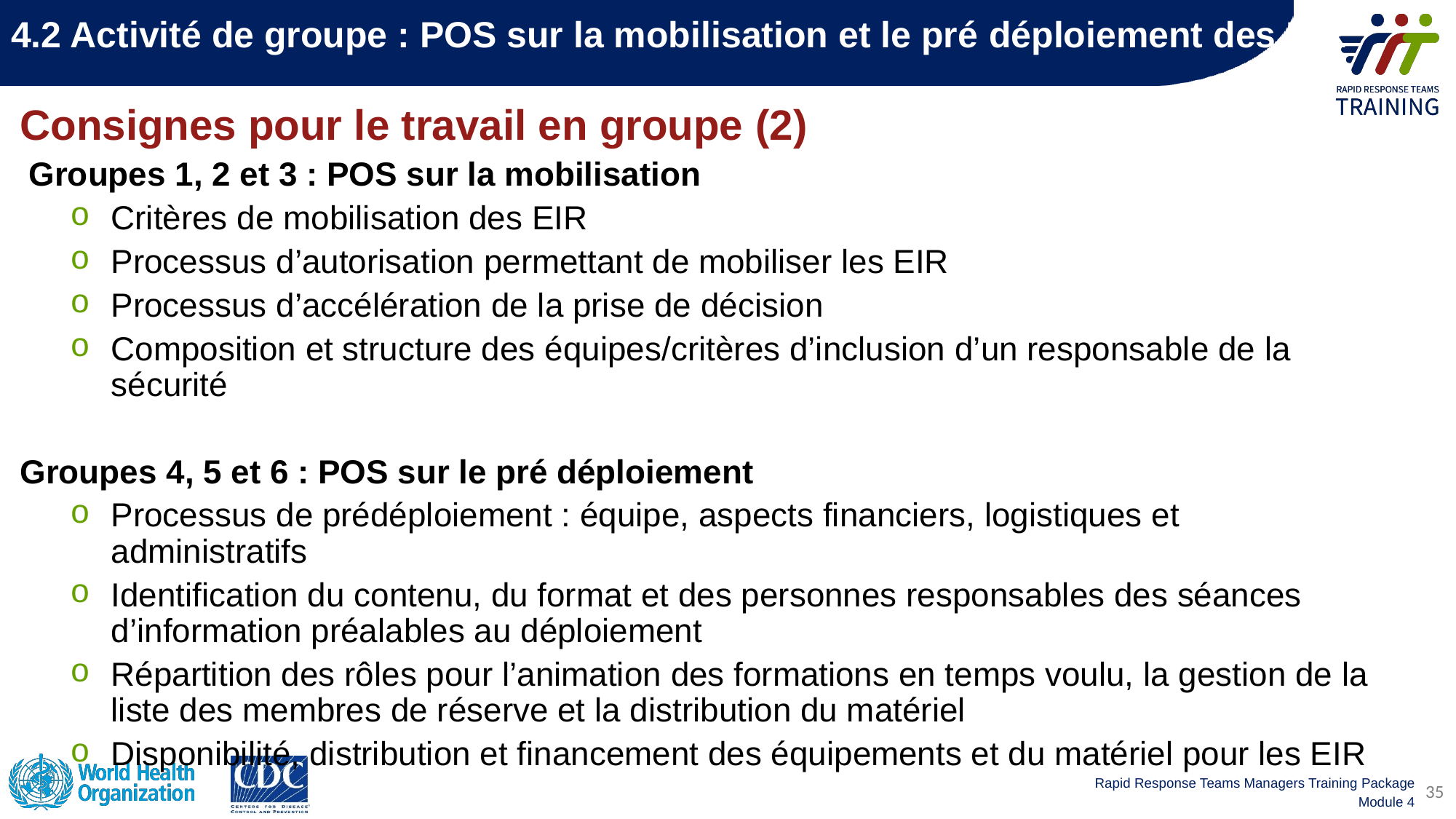

4.2 Activité de groupe : POS sur la mobilisation et le pré déploiement des EIR
# Consignes pour le travail en groupe (2)
Groupes 1, 2 et 3 : POS sur la mobilisation
Critères de mobilisation des EIR
Processus d’autorisation permettant de mobiliser les EIR
Processus d’accélération de la prise de décision
Composition et structure des équipes/critères d’inclusion d’un responsable de la sécurité

Groupes 4, 5 et 6 : POS sur le pré déploiement
Processus de prédéploiement : équipe, aspects financiers, logistiques et administratifs
Identification du contenu, du format et des personnes responsables des séances d’information préalables au déploiement
Répartition des rôles pour l’animation des formations en temps voulu, la gestion de la liste des membres de réserve et la distribution du matériel
Disponibilité, distribution et financement des équipements et du matériel pour les EIR

35